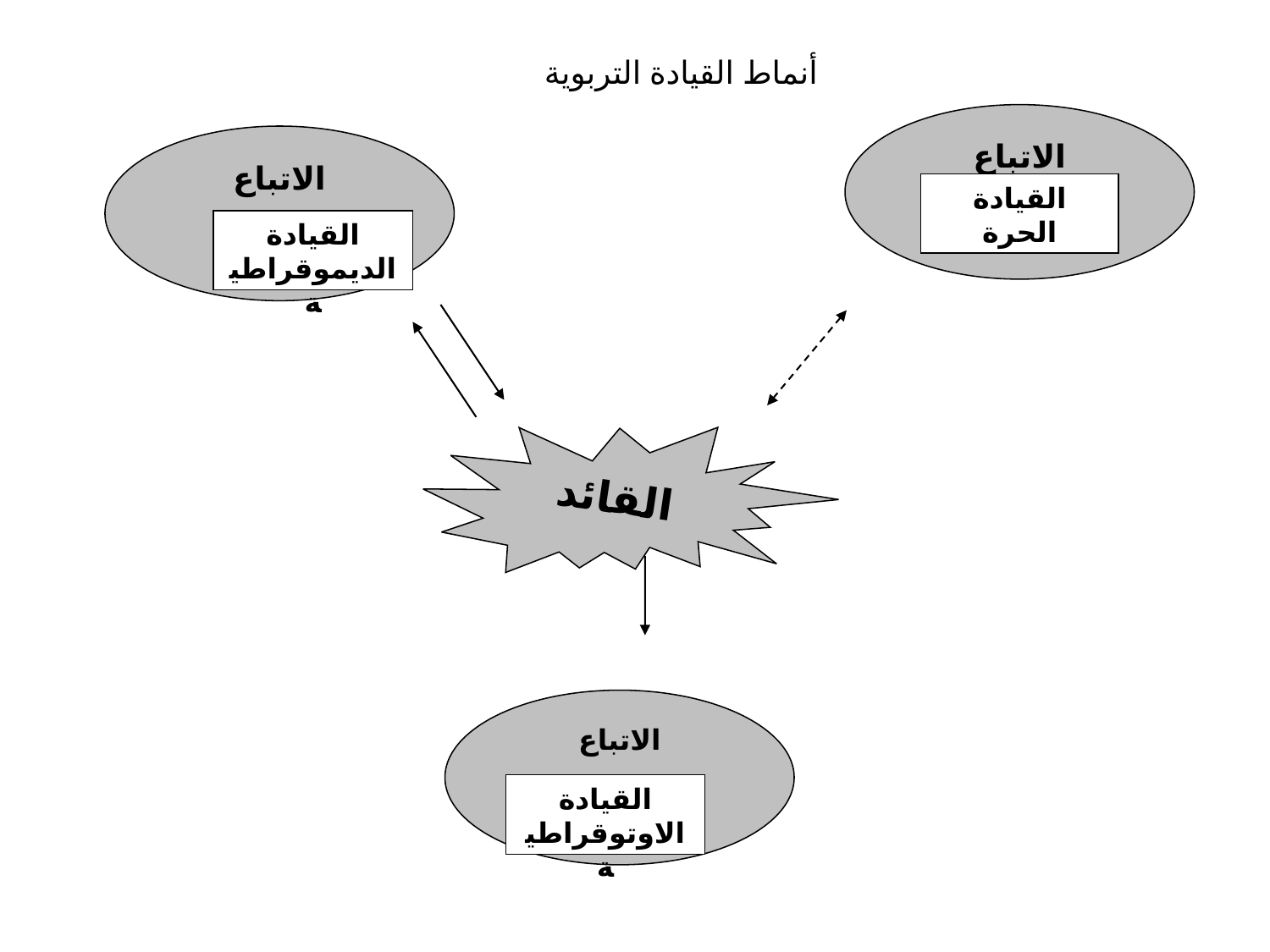

أنماط القيادة التربوية
الاتباع
الاتباع
القيادة الحرة
القيادة الديموقراطية

القائد

الاتباع
القيادة الاوتوقراطية